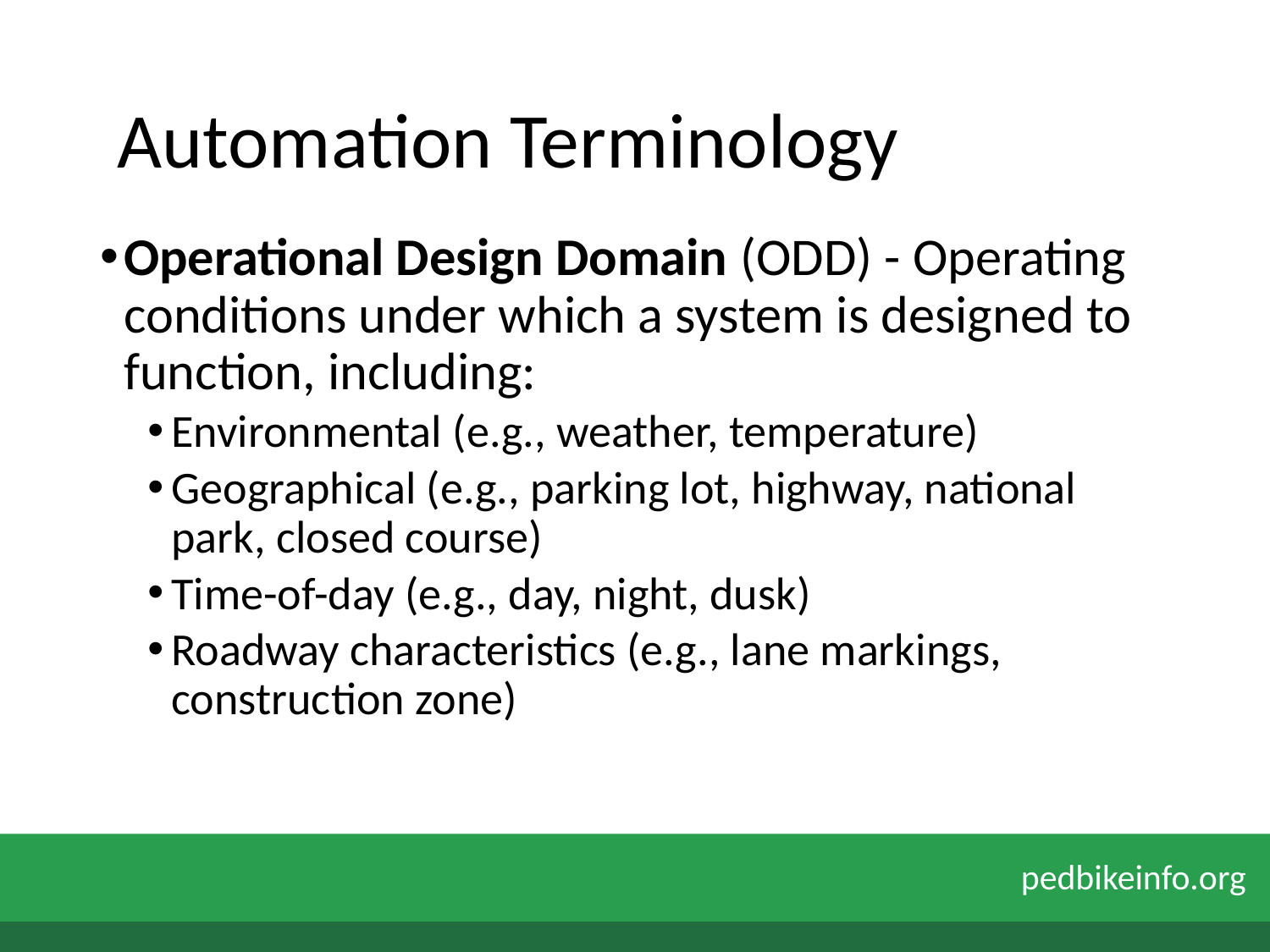

# Automation Terminology
Operational Design Domain (ODD) - Operating conditions under which a system is designed to function, including:
Environmental (e.g., weather, temperature)
Geographical (e.g., parking lot, highway, national park, closed course)
Time-of-day (e.g., day, night, dusk)
Roadway characteristics (e.g., lane markings, construction zone)